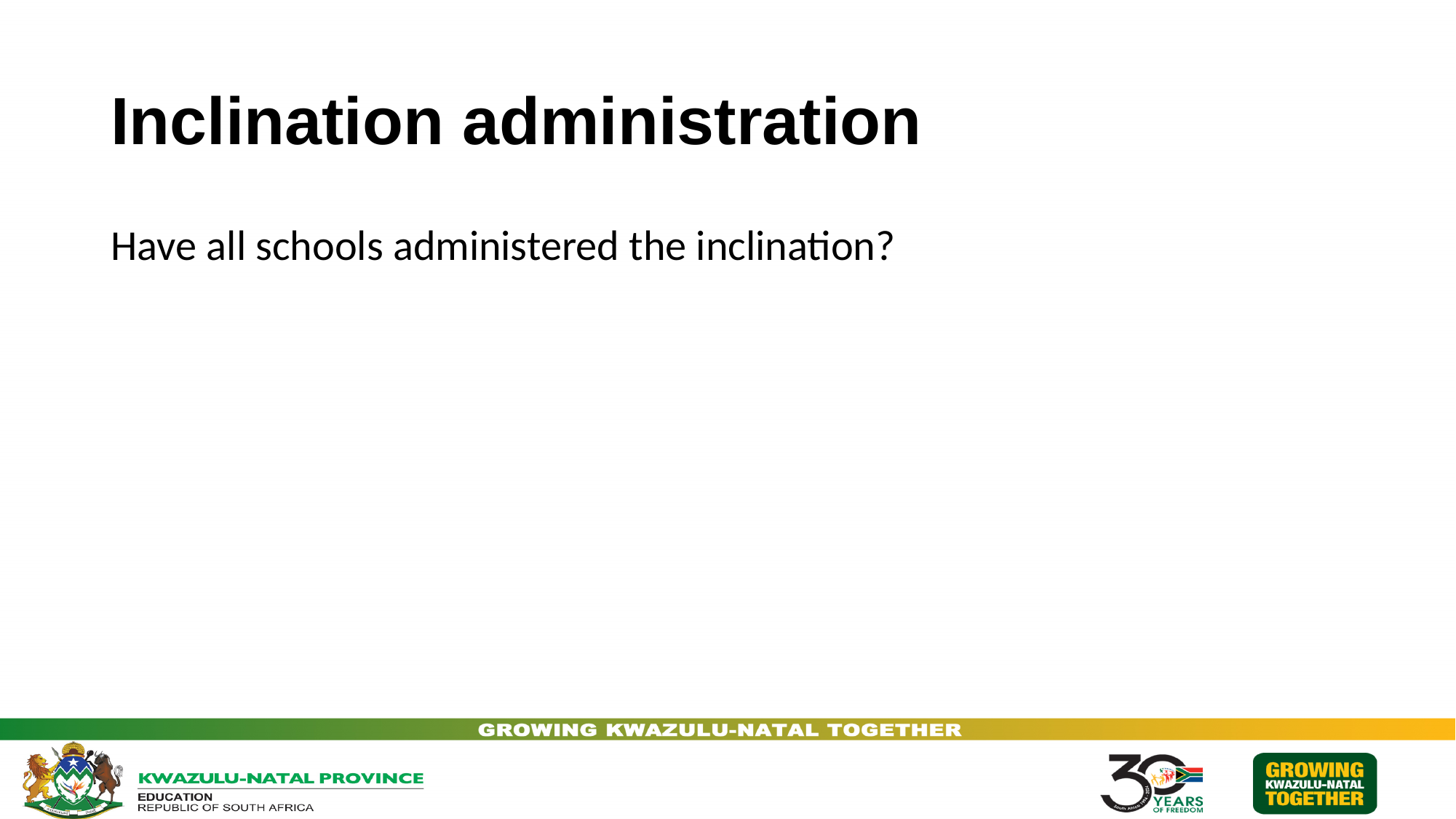

# Inclination administration
Have all schools administered the inclination?